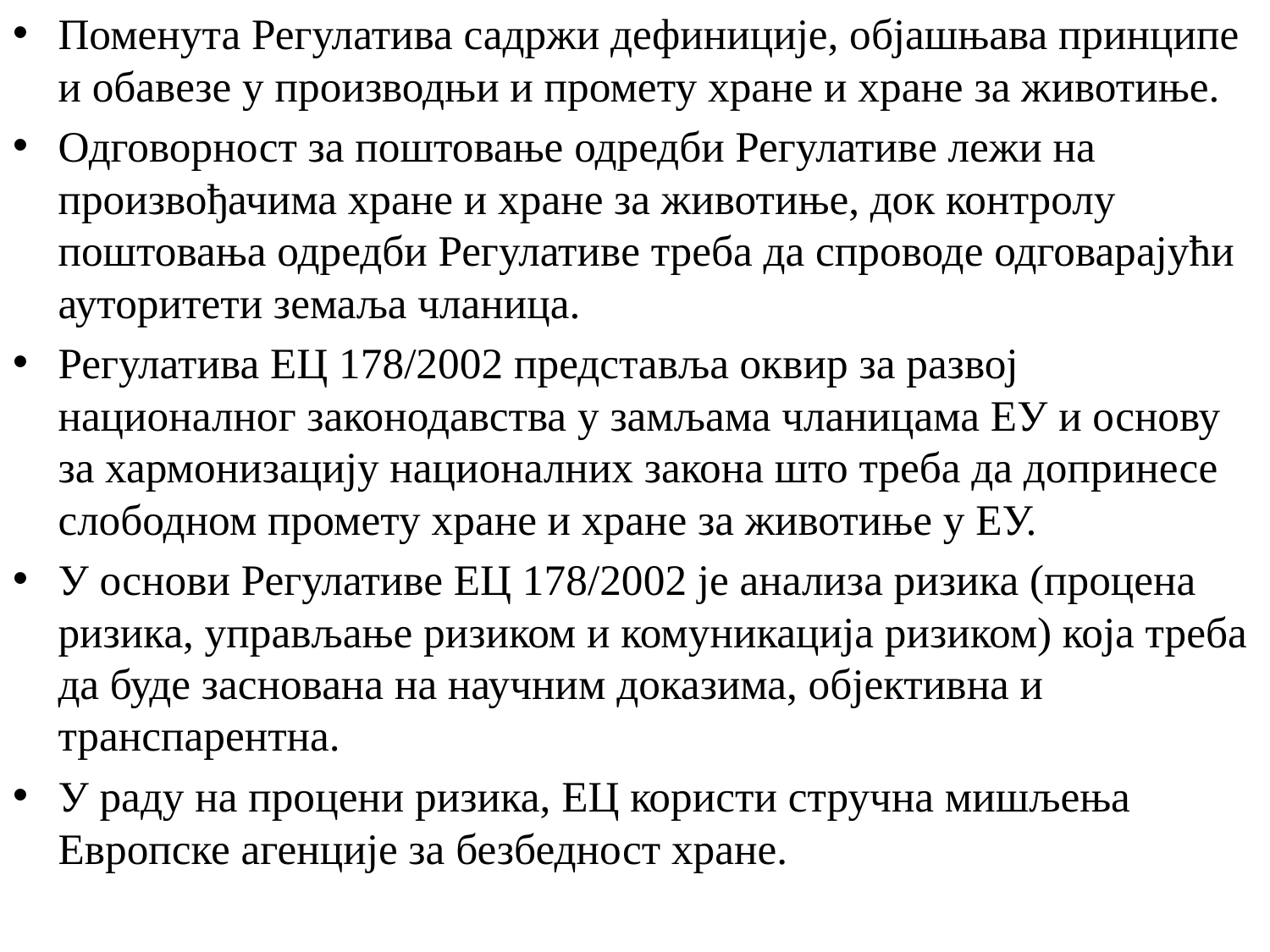

Поменута Регулатива садржи дефиниције, објашњава принципе и обавезе у производњи и промету хране и хране за животиње.
Одговорност за поштовање одредби Регулативе лежи на произвођачима хране и хране за животиње, док контролу поштовања одредби Регулативе треба да спроводе одговарајући ауторитети земаља чланица.
Регулатива ЕЦ 178/2002 представља оквир за развој националног законодавства у замљама чланицама ЕУ и основу за хармонизацију националних закона што треба да допринесе слободном промету хране и хране за животиње у ЕУ.
У основи Регулативе ЕЦ 178/2002 је анализа ризика (процена ризика, управљање ризиком и комуникација ризиком) која треба да буде заснована на научним доказима, објективна и транспарентна.
У раду на процени ризика, ЕЦ користи стручна мишљења Европске агенције за безбедност хране.